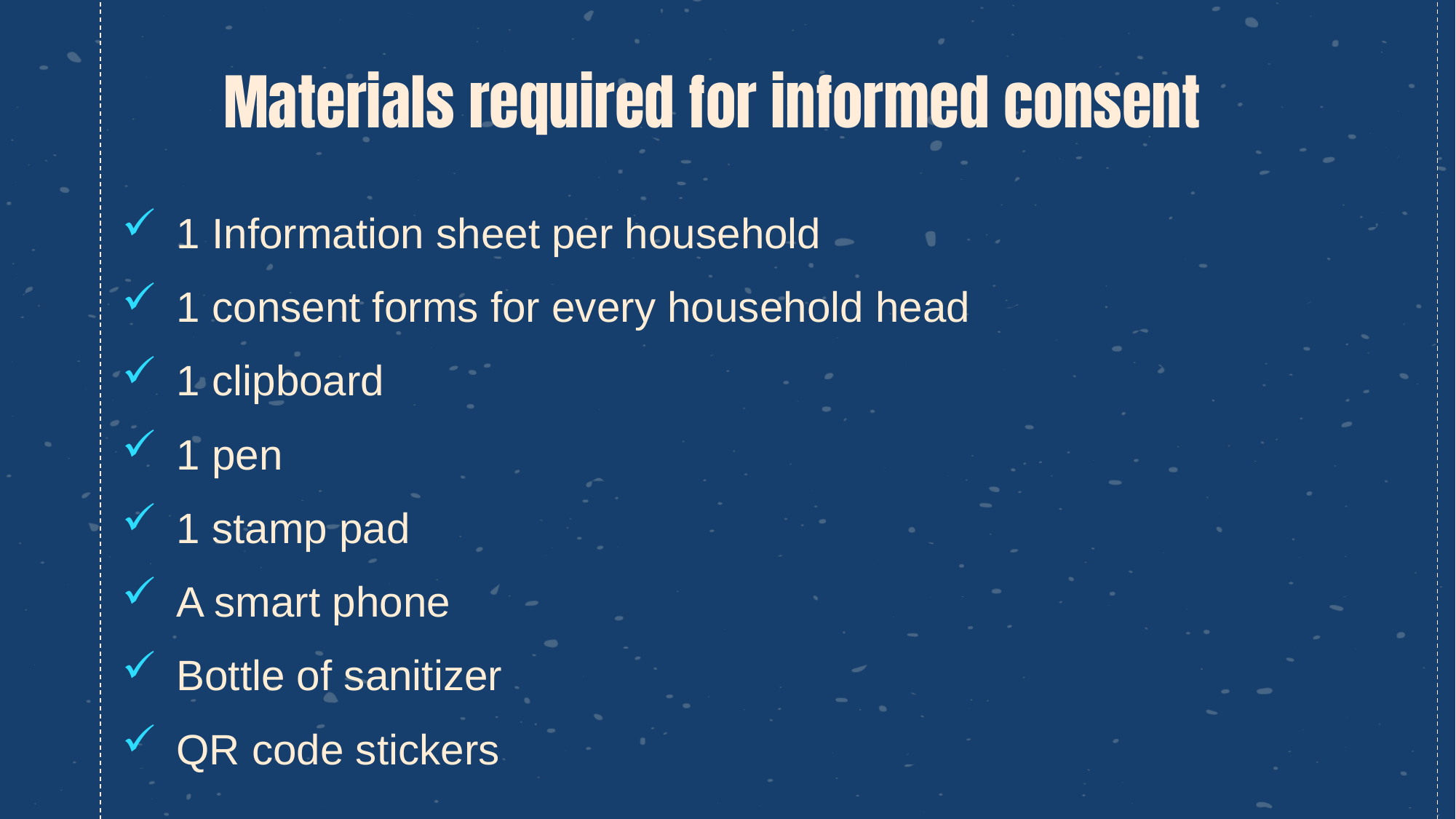

# Materials required for informed consent
1 Information sheet per household
1 consent forms for every household head
1 clipboard
1 pen
1 stamp pad
A smart phone
Bottle of sanitizer
QR code stickers